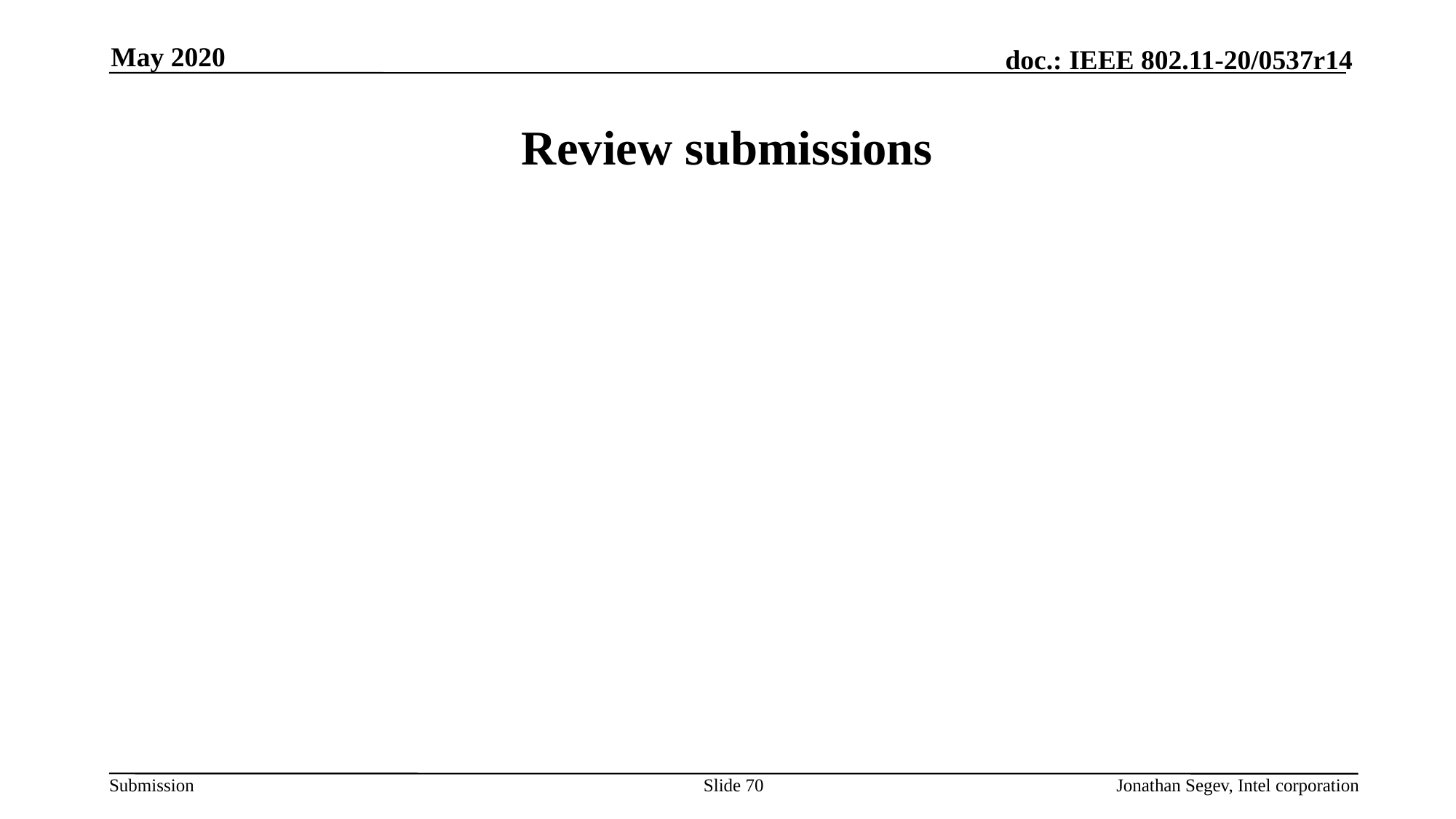

May 2020
# Review submissions

Slide 70
Jonathan Segev, Intel corporation